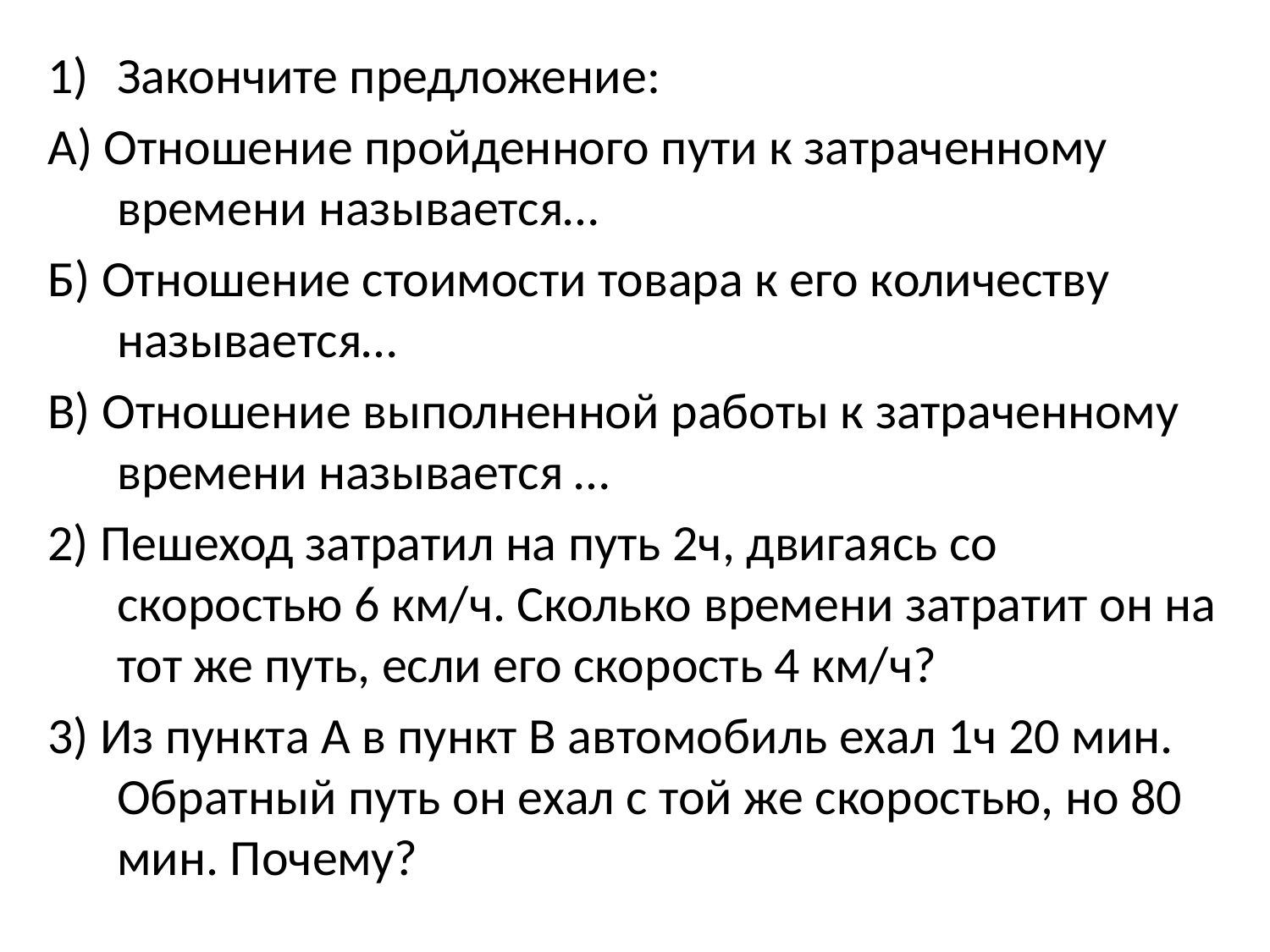

Закончите предложение:
А) Отношение пройденного пути к затраченному времени называется…
Б) Отношение стоимости товара к его количеству называется…
В) Отношение выполненной работы к затраченному времени называется …
2) Пешеход затратил на путь 2ч, двигаясь со скоростью 6 км/ч. Сколько времени затратит он на тот же путь, если его скорость 4 км/ч?
3) Из пункта А в пункт В автомобиль ехал 1ч 20 мин. Обратный путь он ехал с той же скоростью, но 80 мин. Почему?